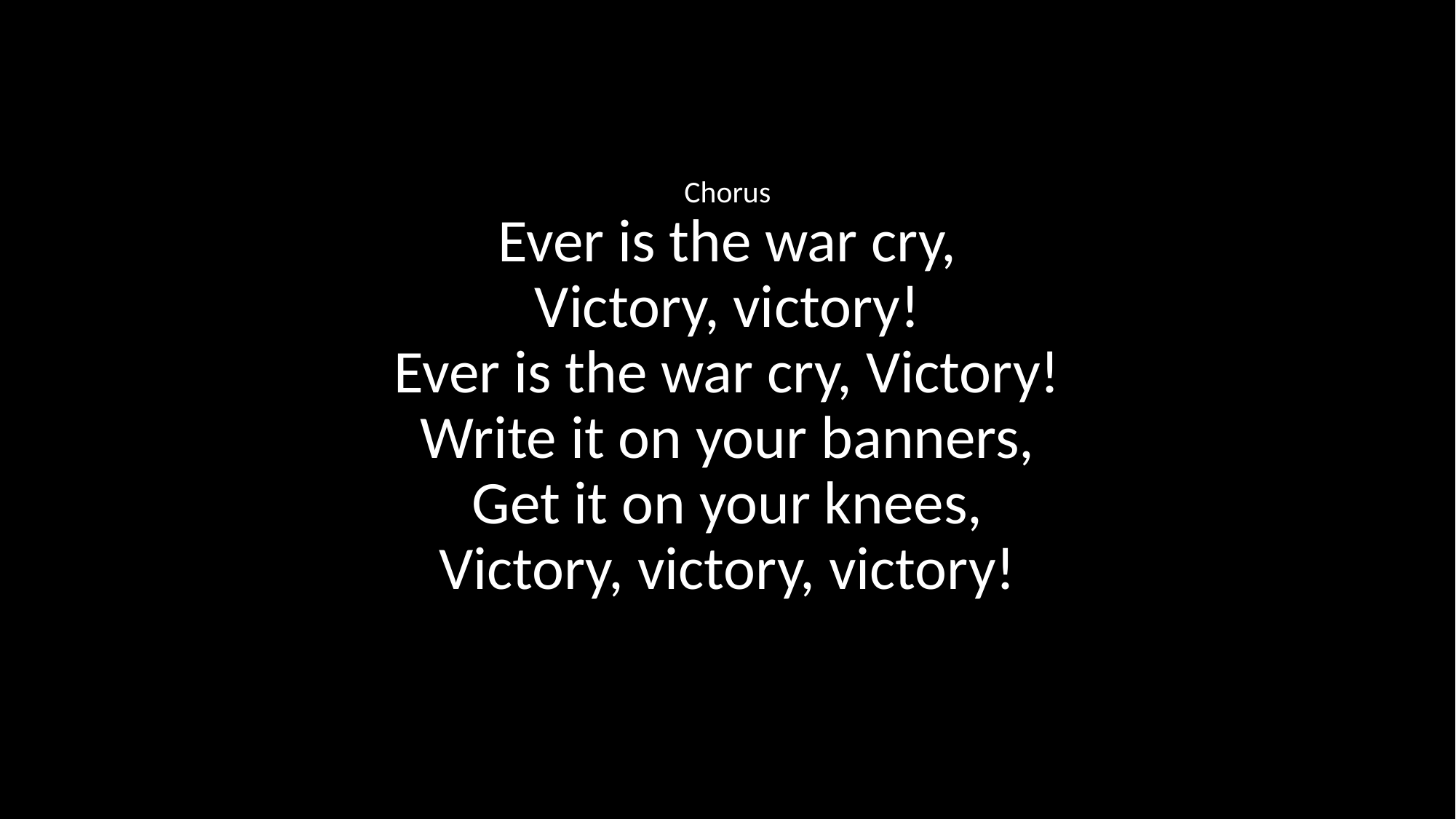

Chorus
Ever is the war cry,
Victory, victory!
Ever is the war cry, Victory!
Write it on your banners,
Get it on your knees,
Victory, victory, victory!